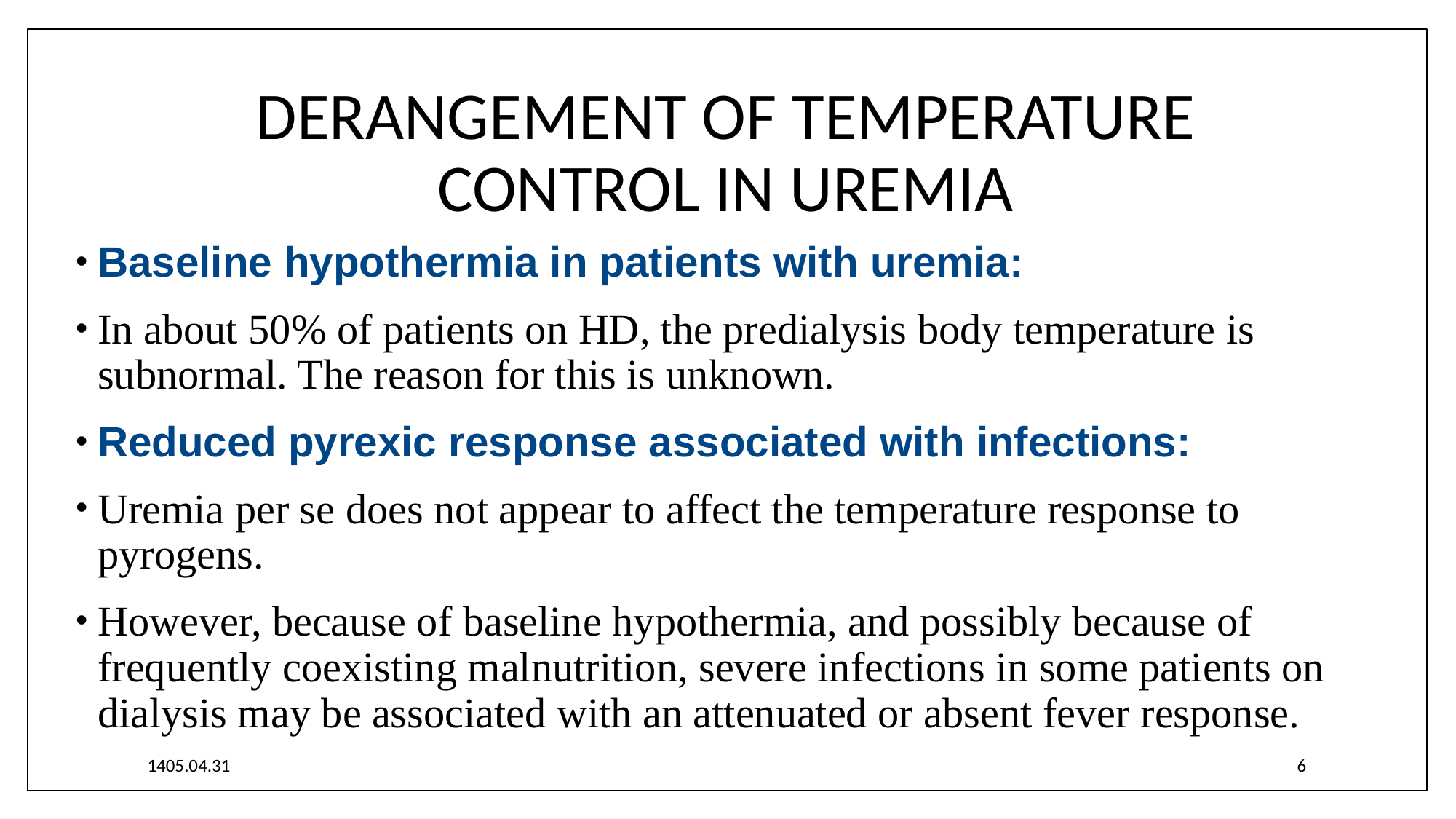

# DERANGEMENT OF TEMPERATURE CONTROL IN UREMIA
Baseline hypothermia in patients with uremia:
In about 50% of patients on HD, the predialysis body temperature is subnormal. The reason for this is unknown.
Reduced pyrexic response associated with infections:
Uremia per se does not appear to affect the temperature response to pyrogens.
However, because of baseline hypothermia, and possibly because of frequently coexisting malnutrition, severe infections in some patients on dialysis may be associated with an attenuated or absent fever response.
1405.04.31
6